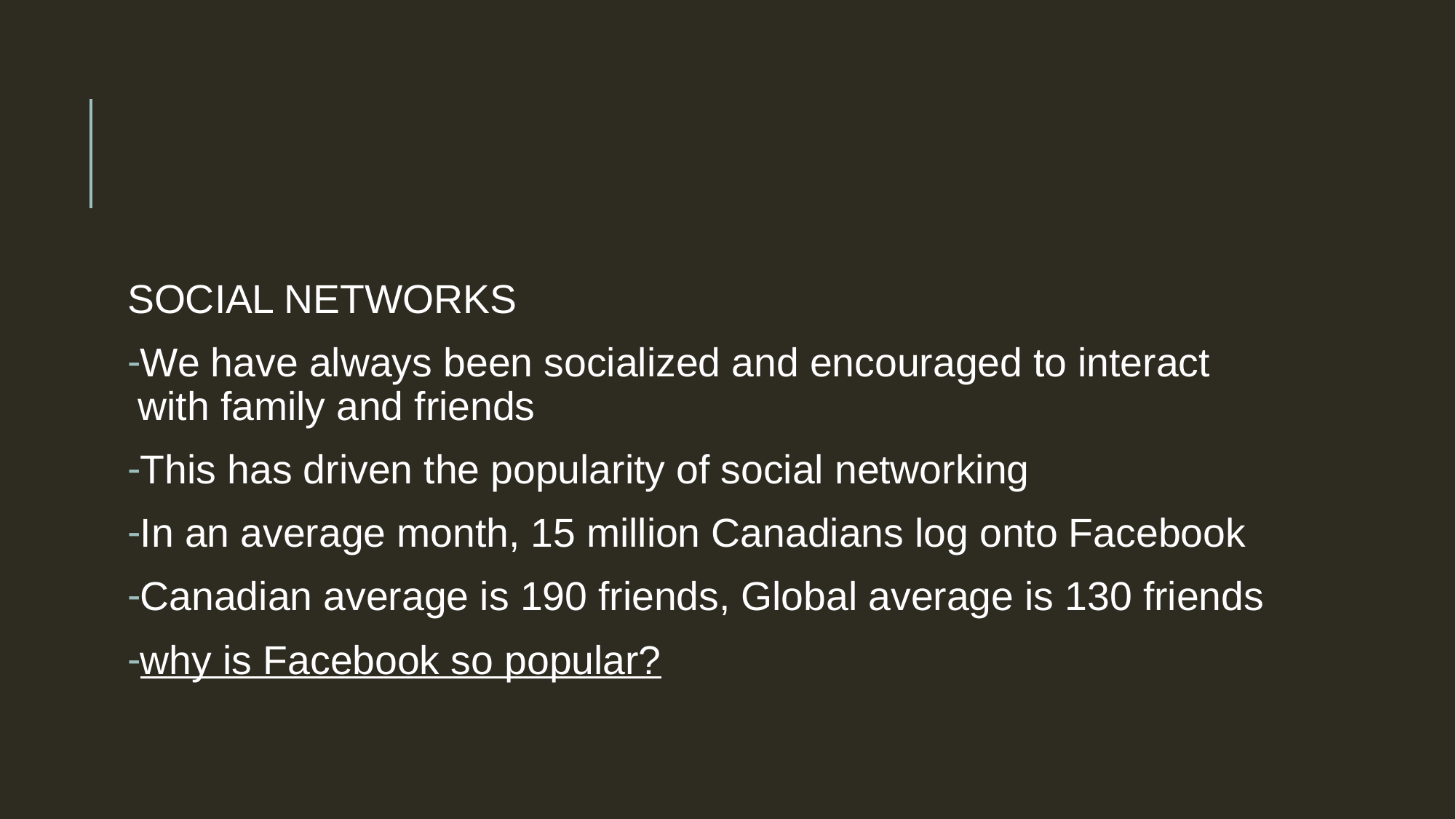

#
SOCIAL NETWORKS
We have always been socialized and encouraged to interact with family and friends
This has driven the popularity of social networking
In an average month, 15 million Canadians log onto Facebook
Canadian average is 190 friends, Global average is 130 friends
why is Facebook so popular?